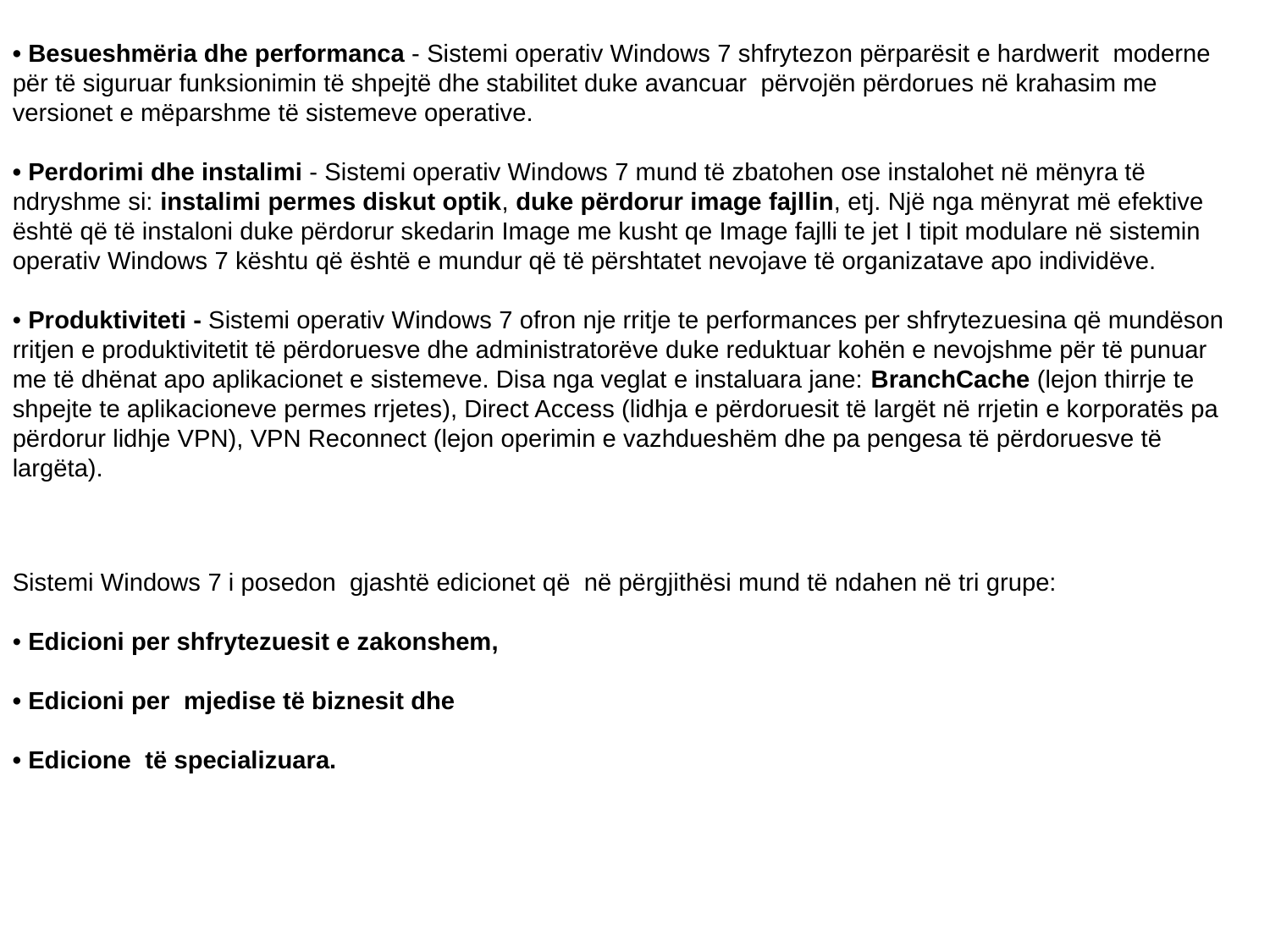

• Besueshmëria dhe performanca - Sistemi operativ Windows 7 shfrytezon përparësit e hardwerit  moderne për të siguruar funksionimin të shpejtë dhe stabilitet duke avancuar  përvojën përdorues në krahasim me versionet e mëparshme të sistemeve operative.
• Perdorimi dhe instalimi - Sistemi operativ Windows 7 mund të zbatohen ose instalohet në mënyra të ndryshme si: instalimi permes diskut optik, duke përdorur image fajllin, etj. Një nga mënyrat më efektive është që të instaloni duke përdorur skedarin Image me kusht qe Image fajlli te jet I tipit modulare në sistemin operativ Windows 7 kështu që është e mundur që të përshtatet nevojave të organizatave apo individëve.
• Produktiviteti - Sistemi operativ Windows 7 ofron nje rritje te performances per shfrytezuesina që mundëson rritjen e produktivitetit të përdoruesve dhe administratorëve duke reduktuar kohën e nevojshme për të punuar me të dhënat apo aplikacionet e sistemeve. Disa nga veglat e instaluara jane: BranchCache (lejon thirrje te shpejte te aplikacioneve permes rrjetes), Direct Access (lidhja e përdoruesit të largët në rrjetin e korporatës pa përdorur lidhje VPN), VPN Reconnect (lejon operimin e vazhdueshëm dhe pa pengesa të përdoruesve të largëta).
Sistemi Windows 7 i posedon  gjashtë edicionet që  në përgjithësi mund të ndahen në tri grupe:
• Edicioni per shfrytezuesit e zakonshem,
• Edicioni per  mjedise të biznesit dhe
• Edicione  të specializuara.